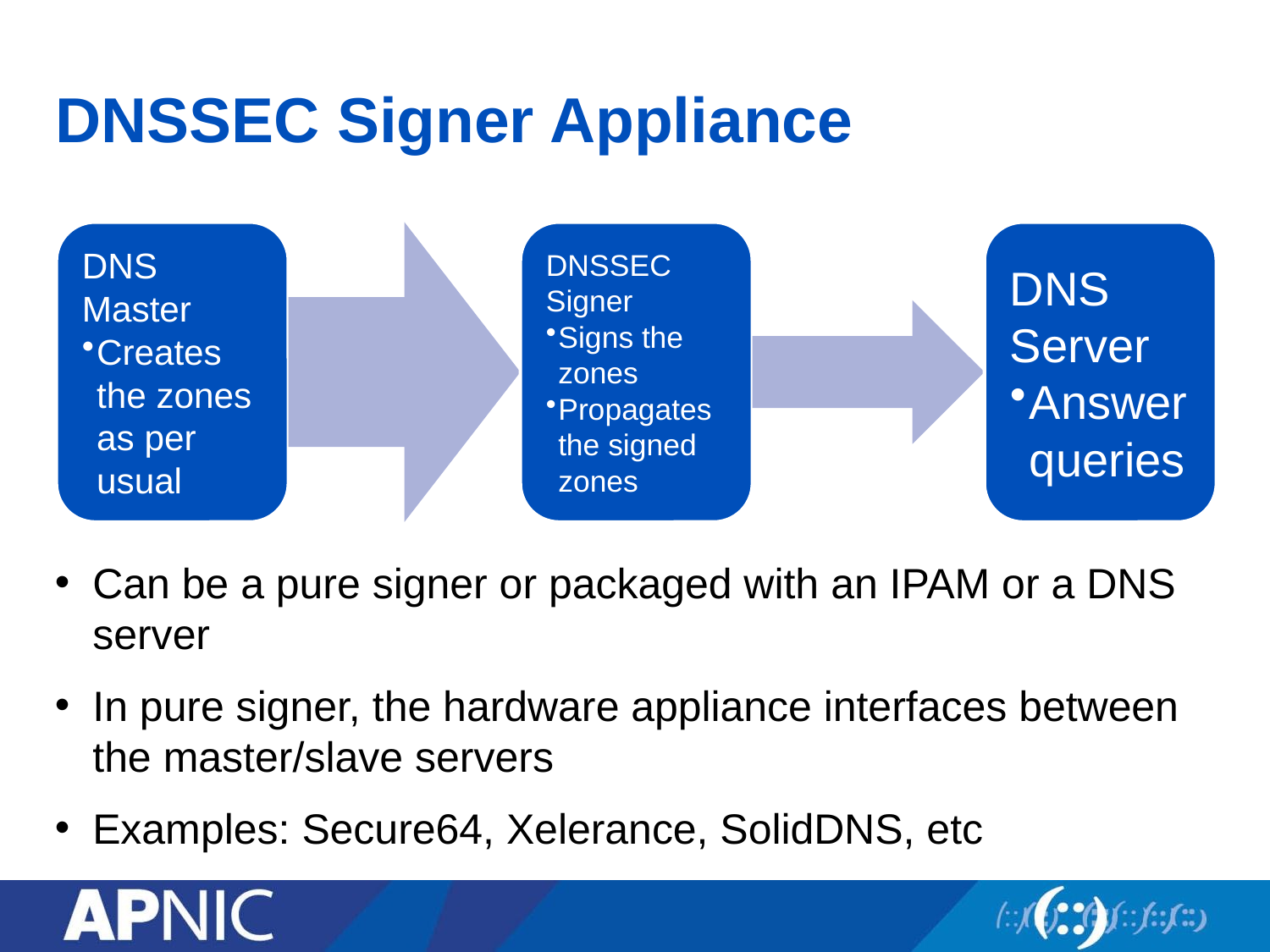

# DNSSEC Signer Appliance
DNS Master
DNSSEC Signer
Signs the zones
DNS Server
Answer queries
Creates the zones as per usual
Propagates the signed zones
Can be a pure signer or packaged with an IPAM or a DNS server
In pure signer, the hardware appliance interfaces between the master/slave servers
Examples: Secure64, Xelerance, SolidDNS, etc